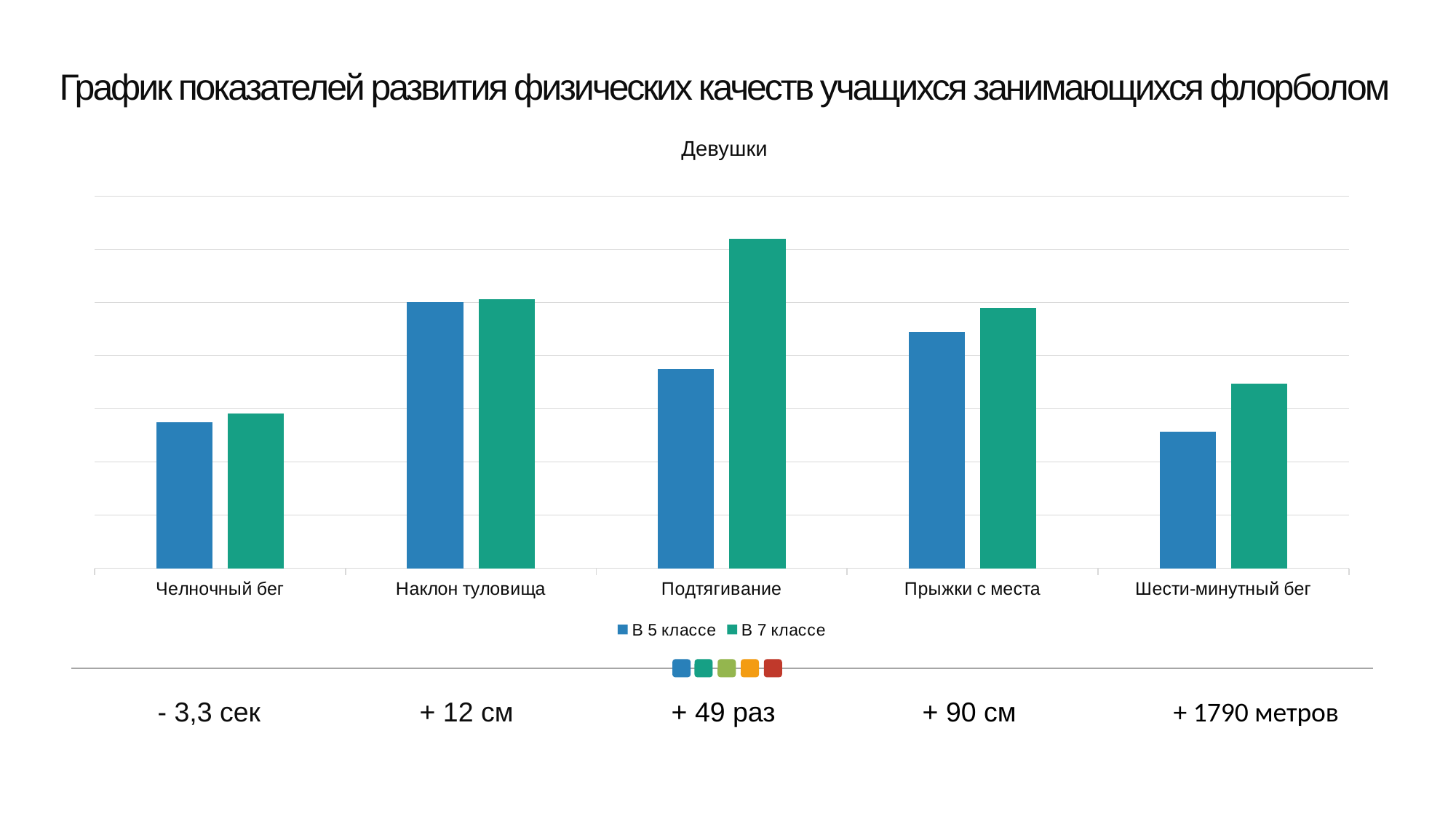

График показателей развития физических качеств учащихся занимающихся флорболом
Девушки

### Chart

| Category | В 5 классе | В 7 классе |
|---|---|---|
| Челночный бег | 550.0 | 583.0 |
| Наклон туловища | 1000.0 | 1012.0 |
| Подтягивание | 750.0 | 1240.0 |
| Прыжки с места | 890.0 | 980.0 |
| Шести-минутный бег | 515.0 | 694.0 |

- 3,3 сек
+ 12 см
+ 49 раз
+ 90 см
+ 1790 метров